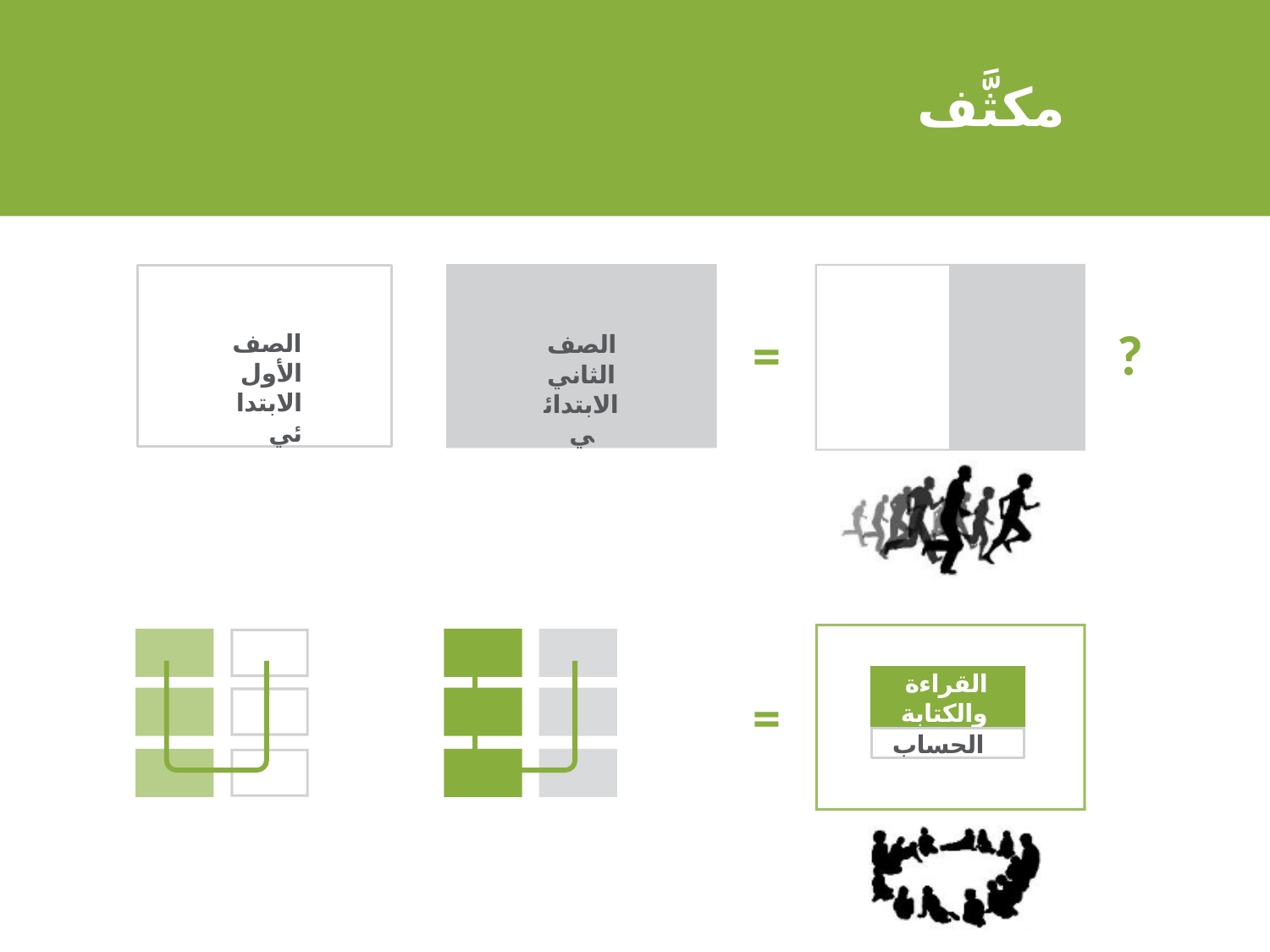

# مكثَّف

الصف الثاني الابتدائي

الصف الأول الابتدائي
=
?

القراءة والكتابة
=
  الحساب